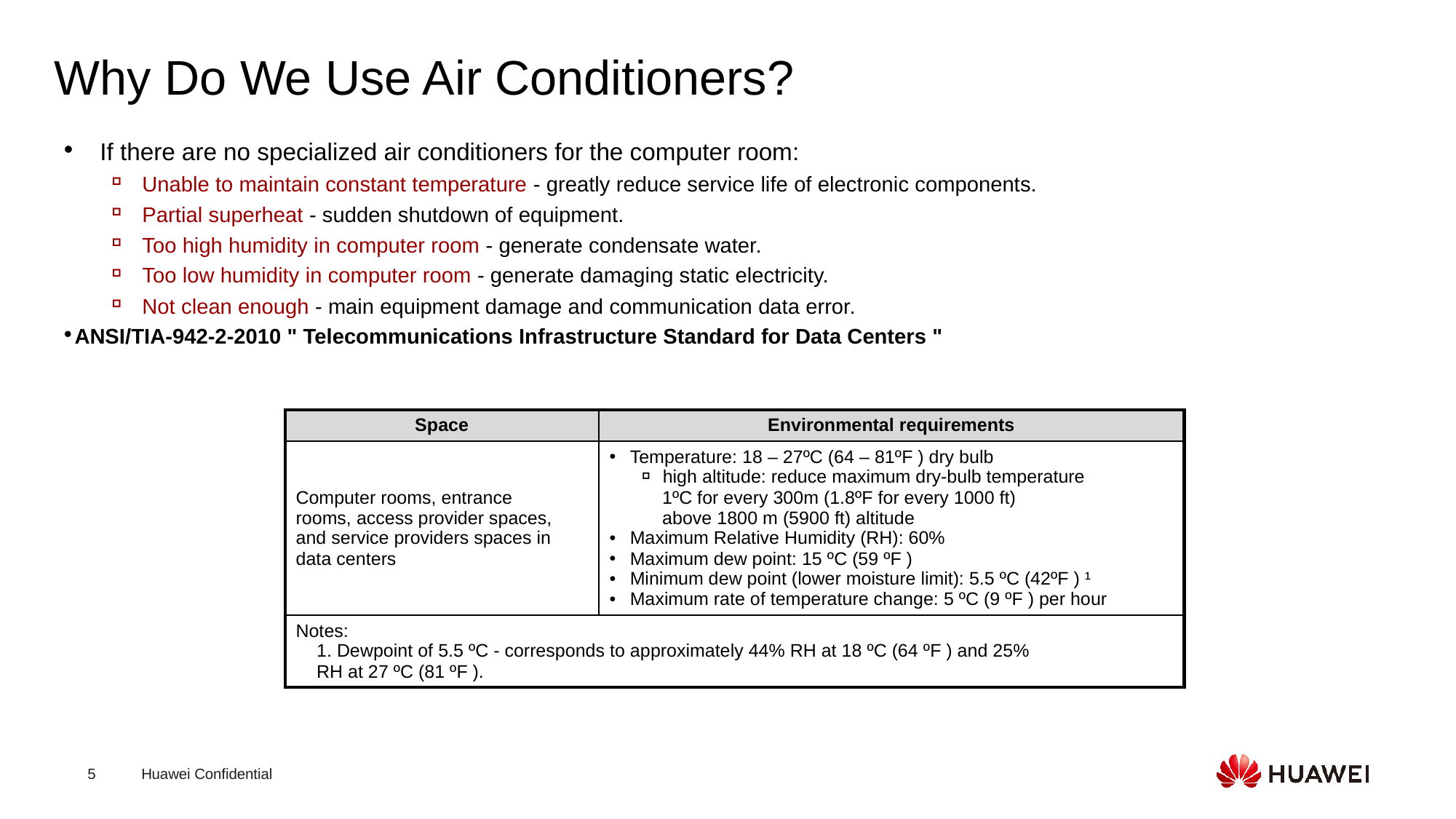

# Why Do We Use Air Conditioners?
If there are no specialized air conditioners for the computer room:
Unable to maintain constant temperature - greatly reduce service life of electronic components.
Partial superheat - sudden shutdown of equipment.
Too high humidity in computer room - generate condensate water.
Too low humidity in computer room - generate damaging static electricity.
Not clean enough - main equipment damage and communication data error.
ANSI/TIA-942-2-2010 " Telecommunications Infrastructure Standard for Data Centers "
| Space | Environmental requirements |
| --- | --- |
| Computer rooms, entrance rooms, access provider spaces, and service providers spaces in data centers | Temperature: 18 – 27ºC (64 – 81ºF ) dry bulb high altitude: reduce maximum dry-bulb temperature 1ºC for every 300m (1.8ºF for every 1000 ft) above 1800 m (5900 ft) altitude Maximum Relative Humidity (RH): 60% Maximum dew point: 15 ºC (59 ºF ) Minimum dew point (lower moisture limit): 5.5 ºC (42ºF ) ¹ Maximum rate of temperature change: 5 ºC (9 ºF ) per hour |
| Notes: 1. Dewpoint of 5.5 ºC - corresponds to approximately 44% RH at 18 ºC (64 ºF ) and 25% RH at 27 ºC (81 ºF ). |  |